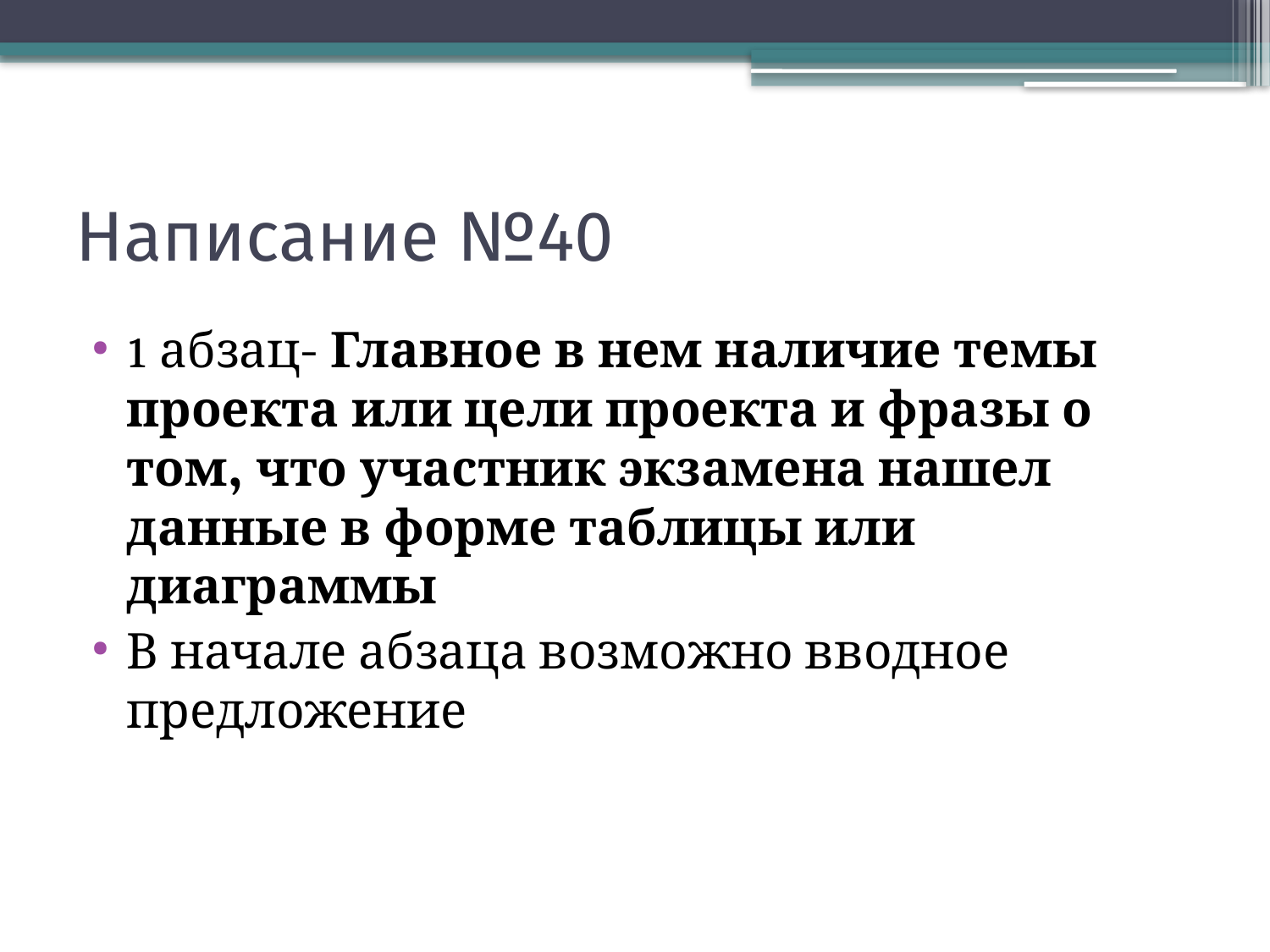

# Написание №40
1 абзац- Главное в нем наличие темы проекта или цели проекта и фразы о том, что участник экзамена нашел данные в форме таблицы или диаграммы
В начале абзаца возможно вводное предложение